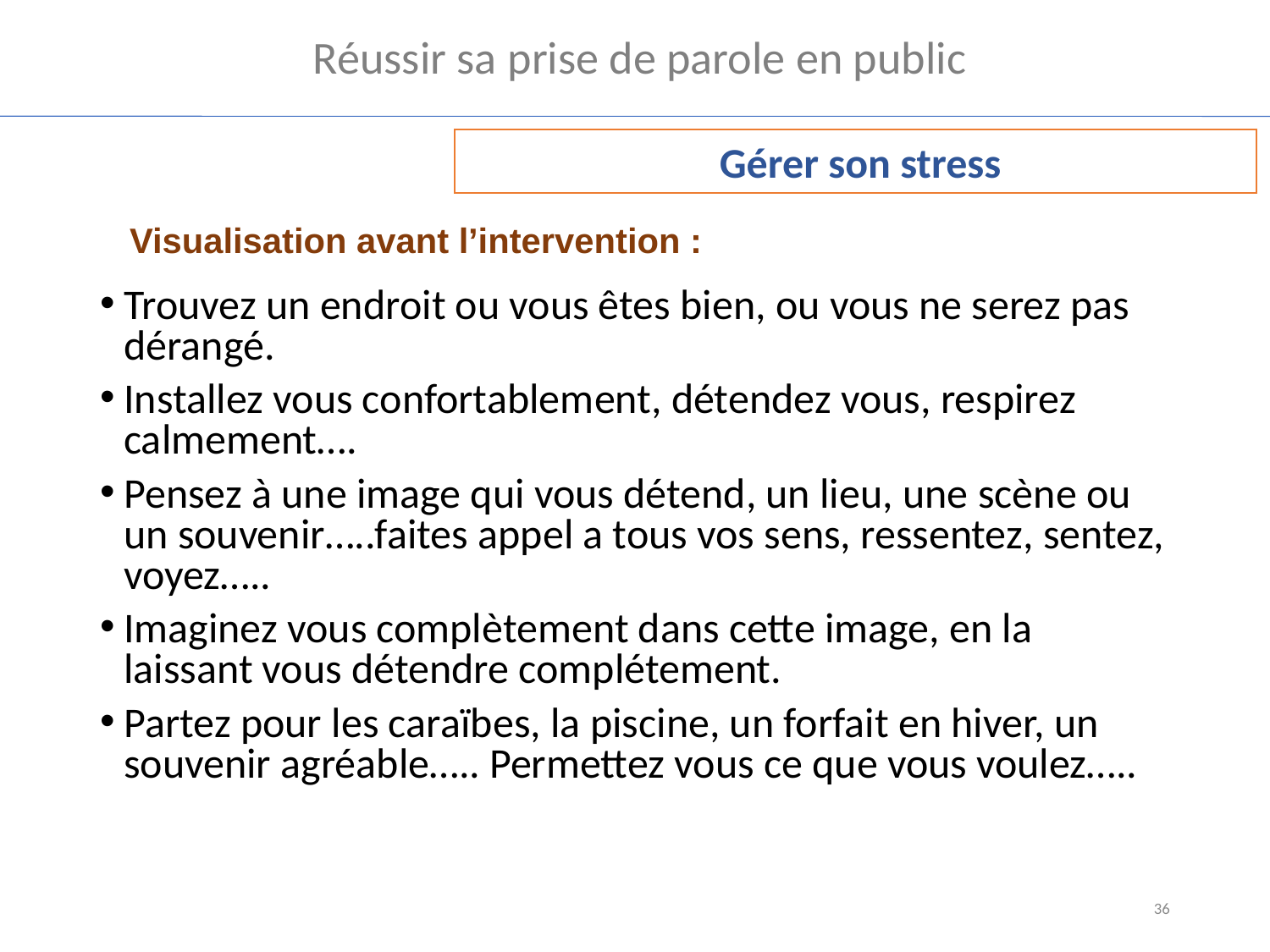

Réussir sa prise de parole en public
 Gérer son stress
Visualisation avant l’intervention :
Trouvez un endroit ou vous êtes bien, ou vous ne serez pas dérangé.
Installez vous confortablement, détendez vous, respirez calmement….
Pensez à une image qui vous détend, un lieu, une scène ou un souvenir…..faites appel a tous vos sens, ressentez, sentez, voyez…..
Imaginez vous complètement dans cette image, en la laissant vous détendre complétement.
Partez pour les caraïbes, la piscine, un forfait en hiver, un souvenir agréable….. Permettez vous ce que vous voulez…..
36